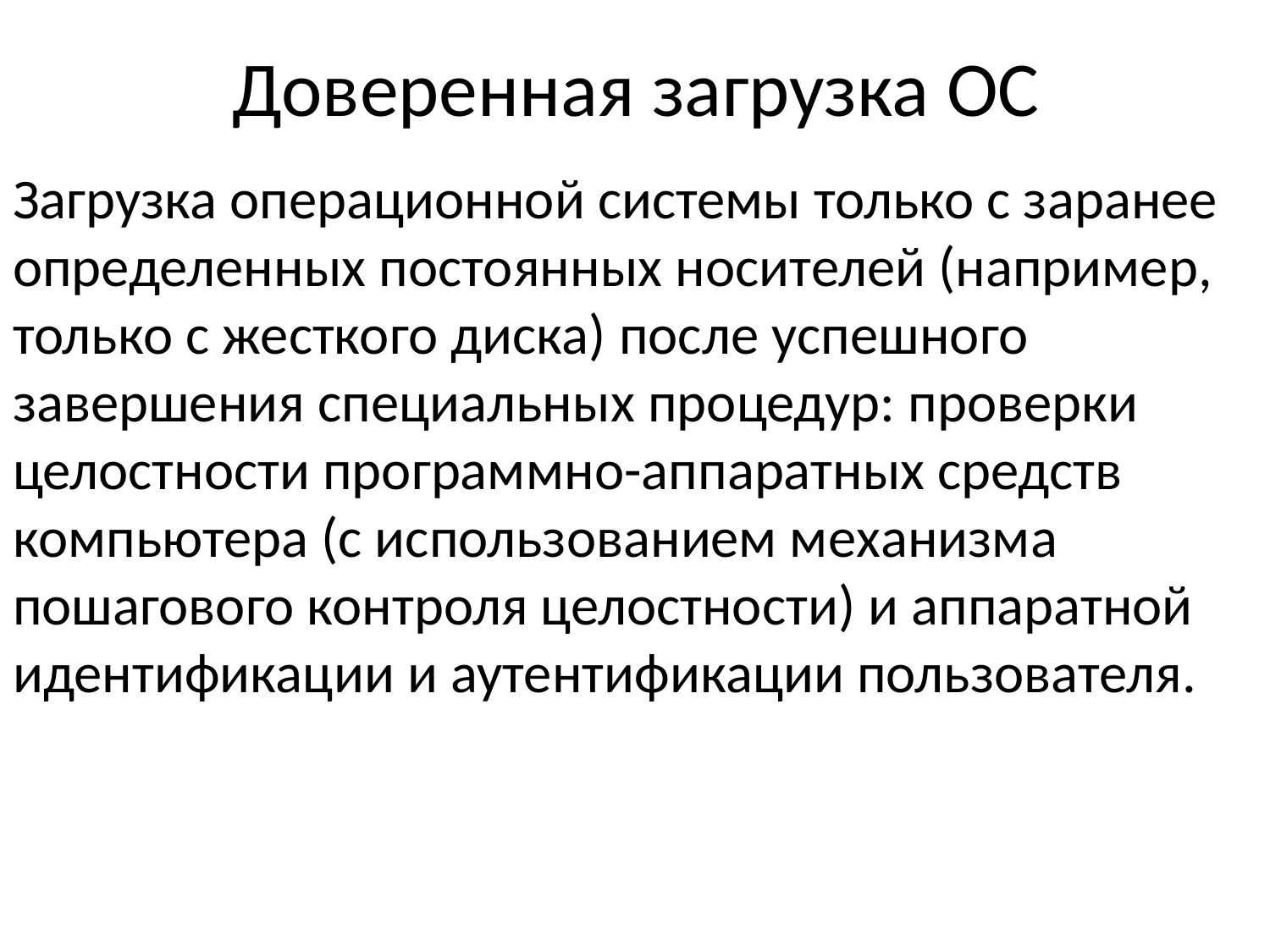

# Доверенная загрузка ОС
Загрузка операционной системы только с заранее определенных постоянных носителей (например, только с жесткого диска) после успешного завершения специальных процедур: проверки целостности программно-аппаратных средств компьютера (с использованием механизма пошагового контроля целостности) и аппаратной идентификации и аутентификации пользователя.